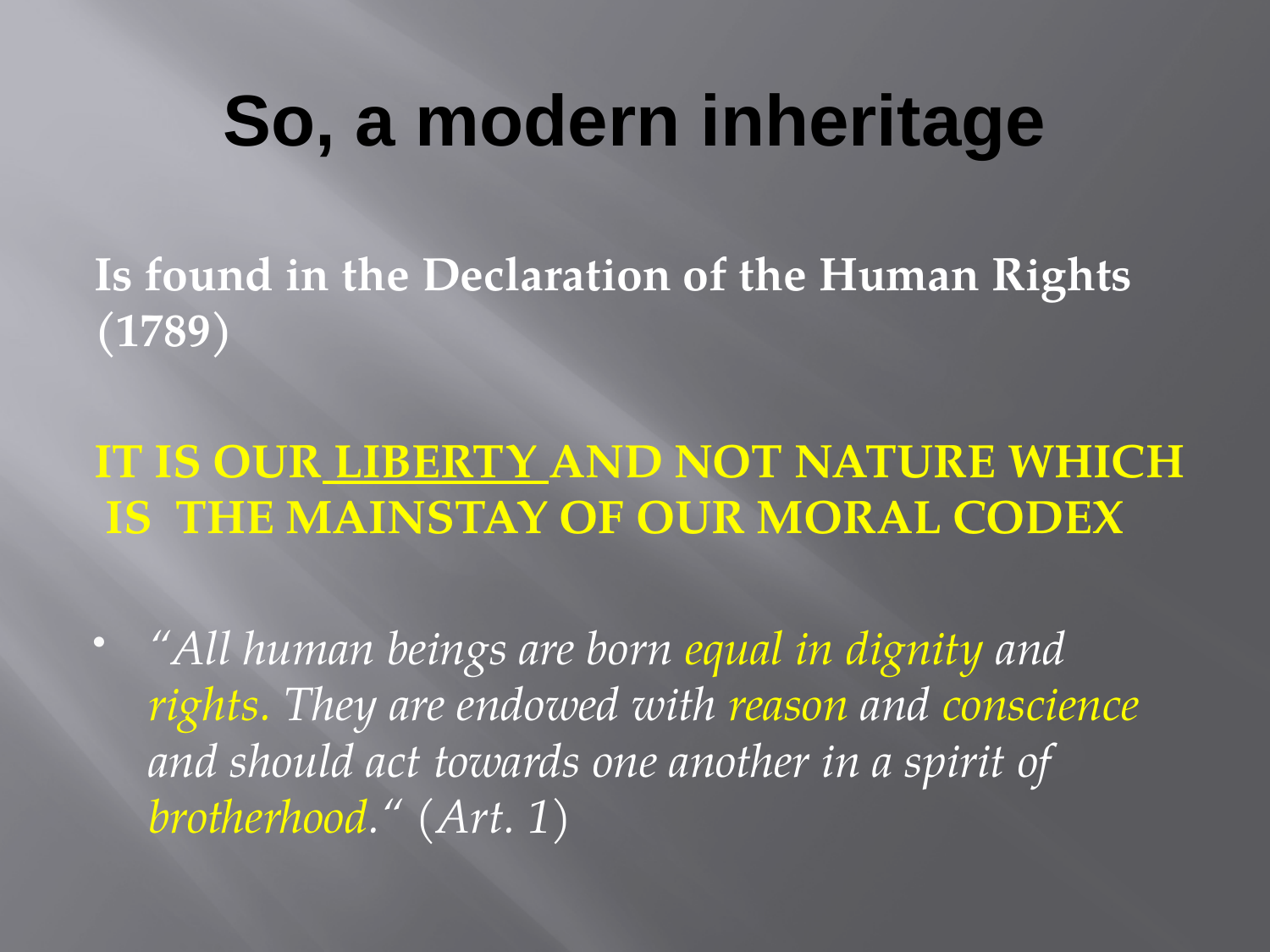

# So, a modern inheritage

Is found in the Declaration of the Human Rights (1789)

IT IS OUR LIBERTY AND NOT NATURE WHICH  IS  THE MAINSTAY OF OUR MORAL CODEX

“All human beings are born equal in dignity and rights. They are endowed with reason and conscience and should act towards one another in a spirit of brotherhood.“ (Art. 1)